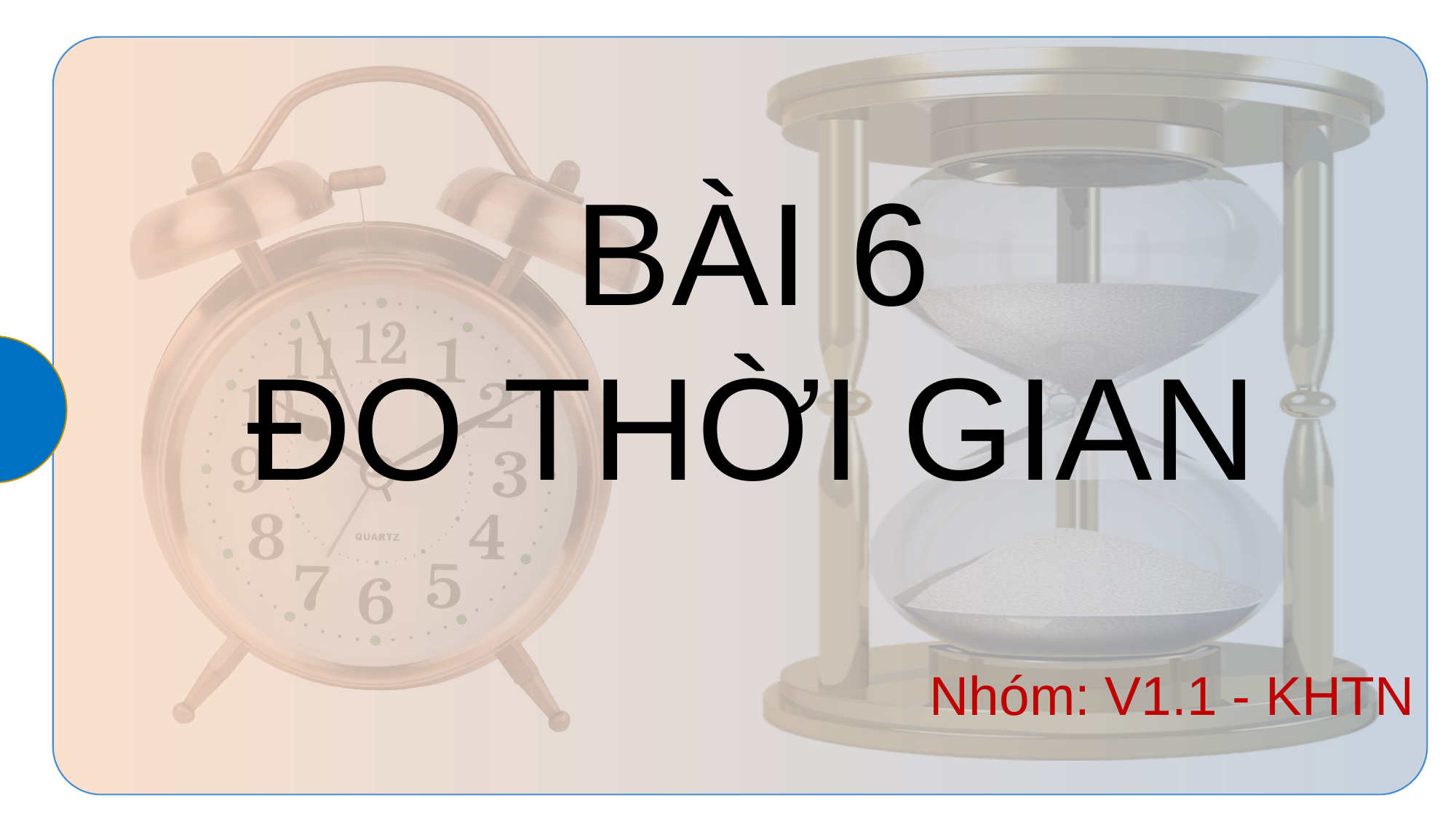

BÀI 6
ĐO THỜI GIAN

Nhóm: V1.1 - KHTN